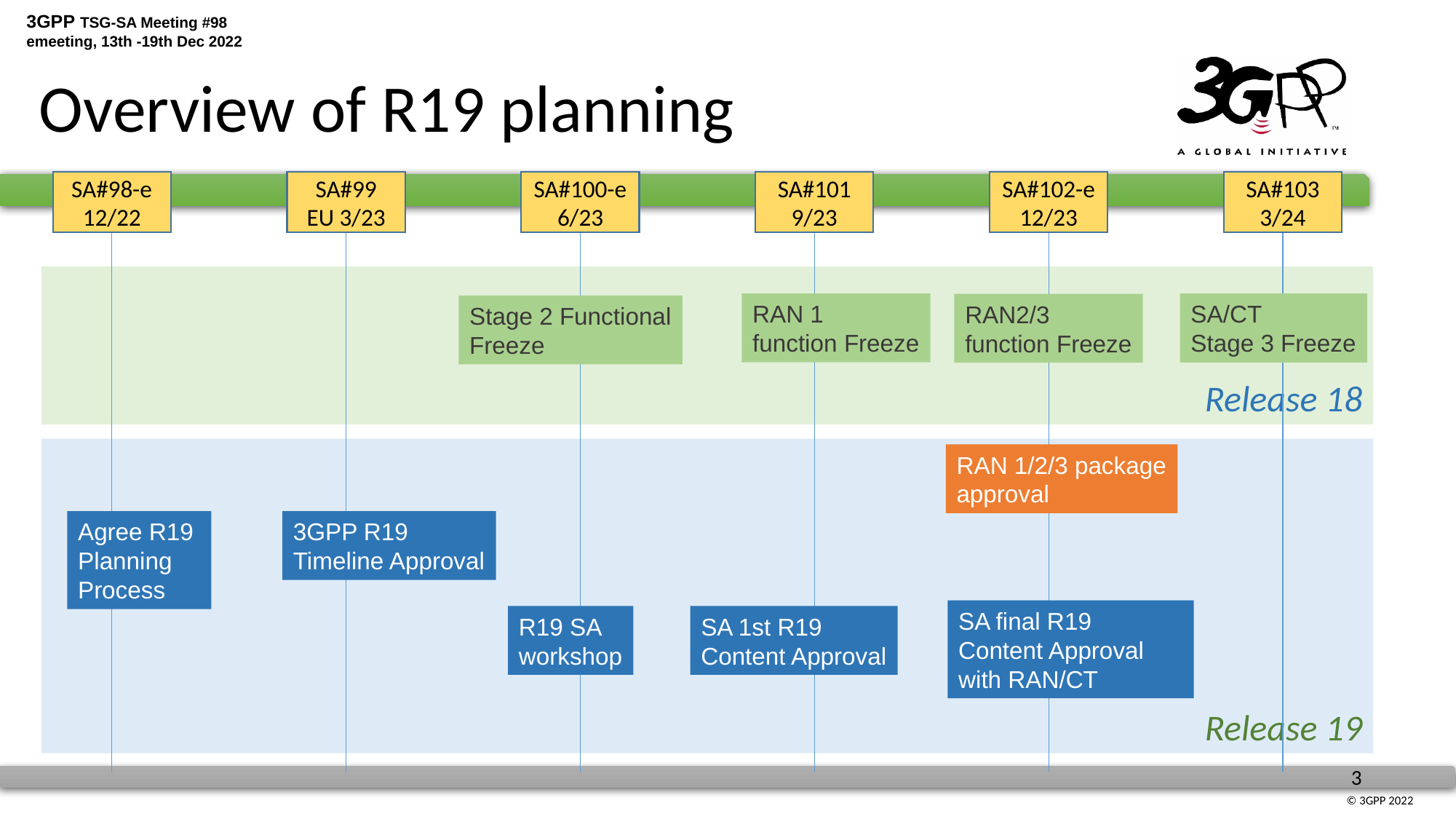

# Overview of R19 planning
SA#98-e
12/22
SA#99
EU 3/23
SA#100-e
6/23
SA#101
9/23
SA#102-e
12/23
SA#103
3/24
Release 18
RAN 1
function Freeze
SA/CT
Stage 3 Freeze
RAN2/3
function Freeze
Stage 2 Functional
Freeze
Release 19
RAN 1/2/3 package
approval
Agree R19
Planning
Process
3GPP R19
Timeline Approval
SA final R19 Content Approval with RAN/CT
SA 1st R19
Content Approval
R19 SA
workshop